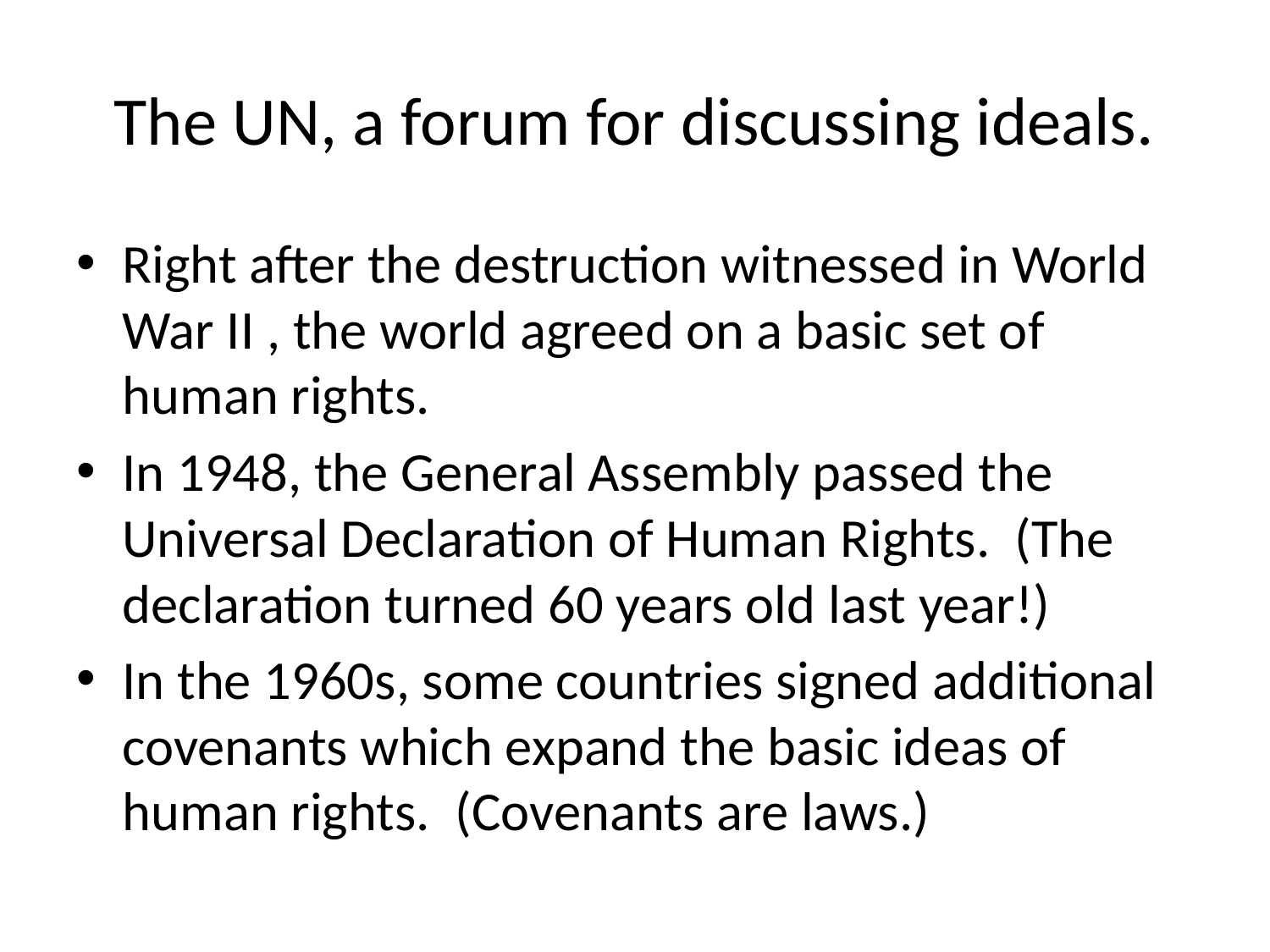

# The UN, a forum for discussing ideals.
Right after the destruction witnessed in World War II , the world agreed on a basic set of human rights.
In 1948, the General Assembly passed the Universal Declaration of Human Rights.  (The declaration turned 60 years old last year!)
In the 1960s, some countries signed additional covenants which expand the basic ideas of human rights.  (Covenants are laws.)